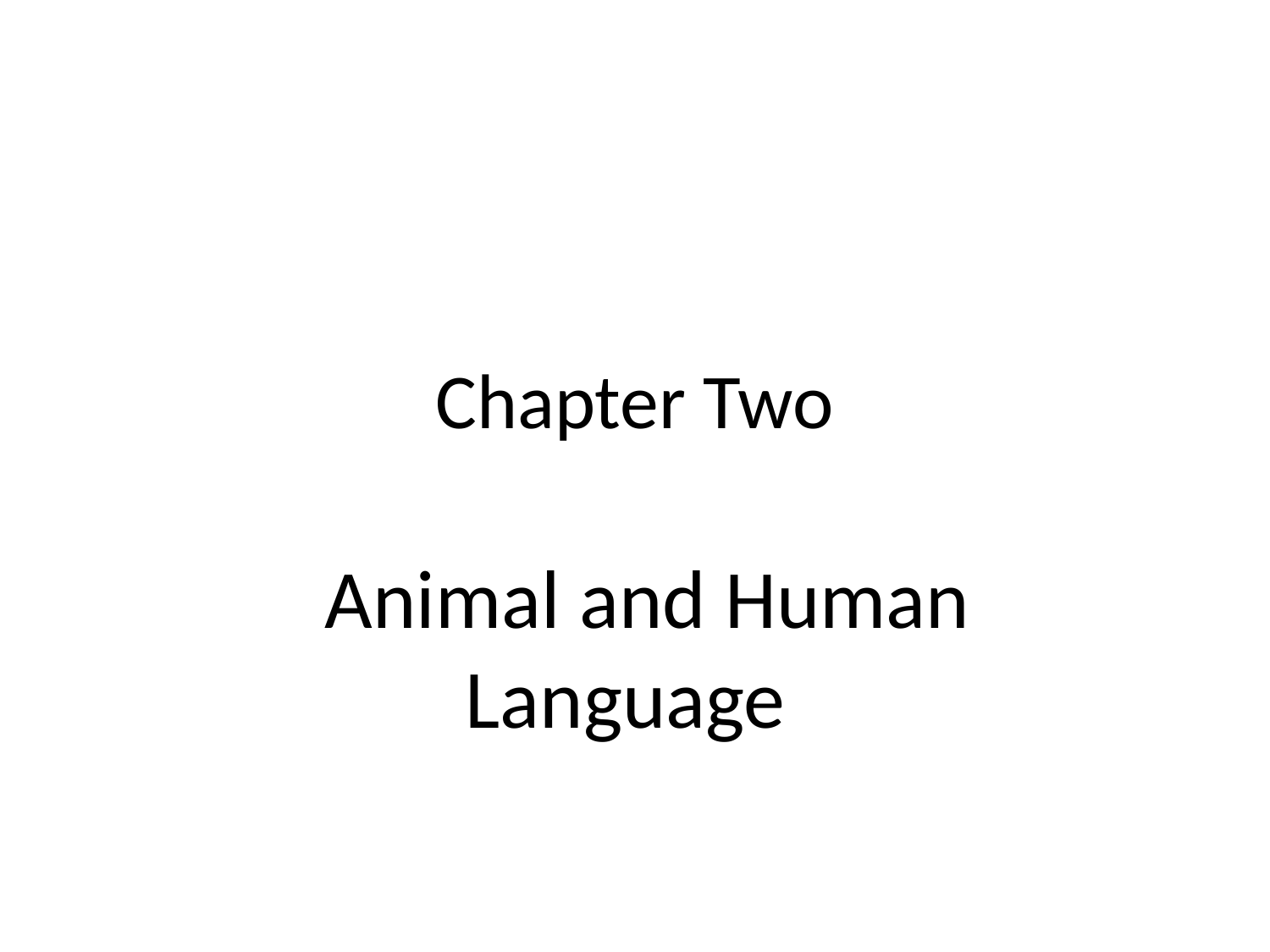

# Chapter Two
  Animal and Human Language